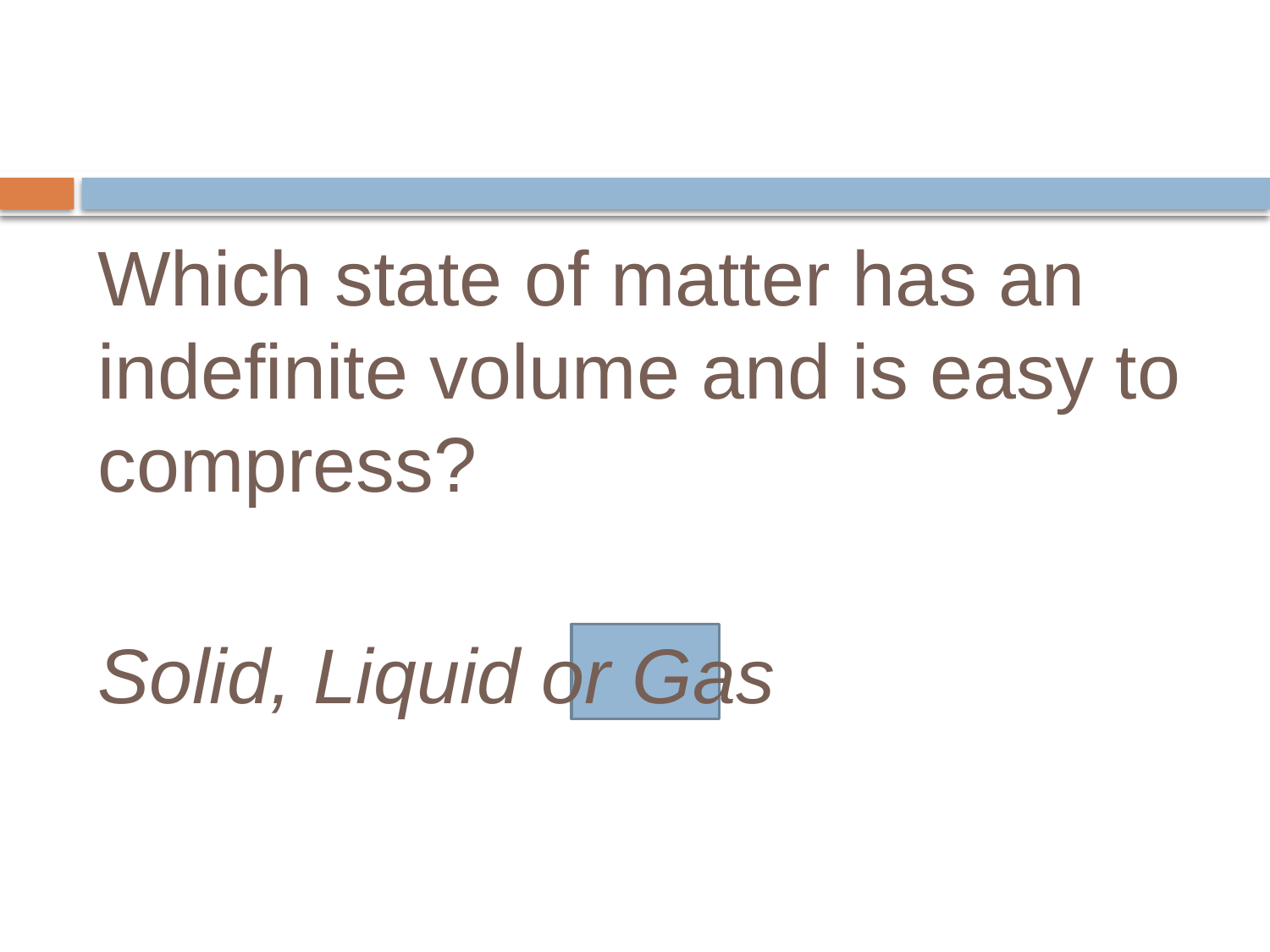

#
Which state of matter has an indefinite volume and is easy to compress?

Solid, Liquid or Gas